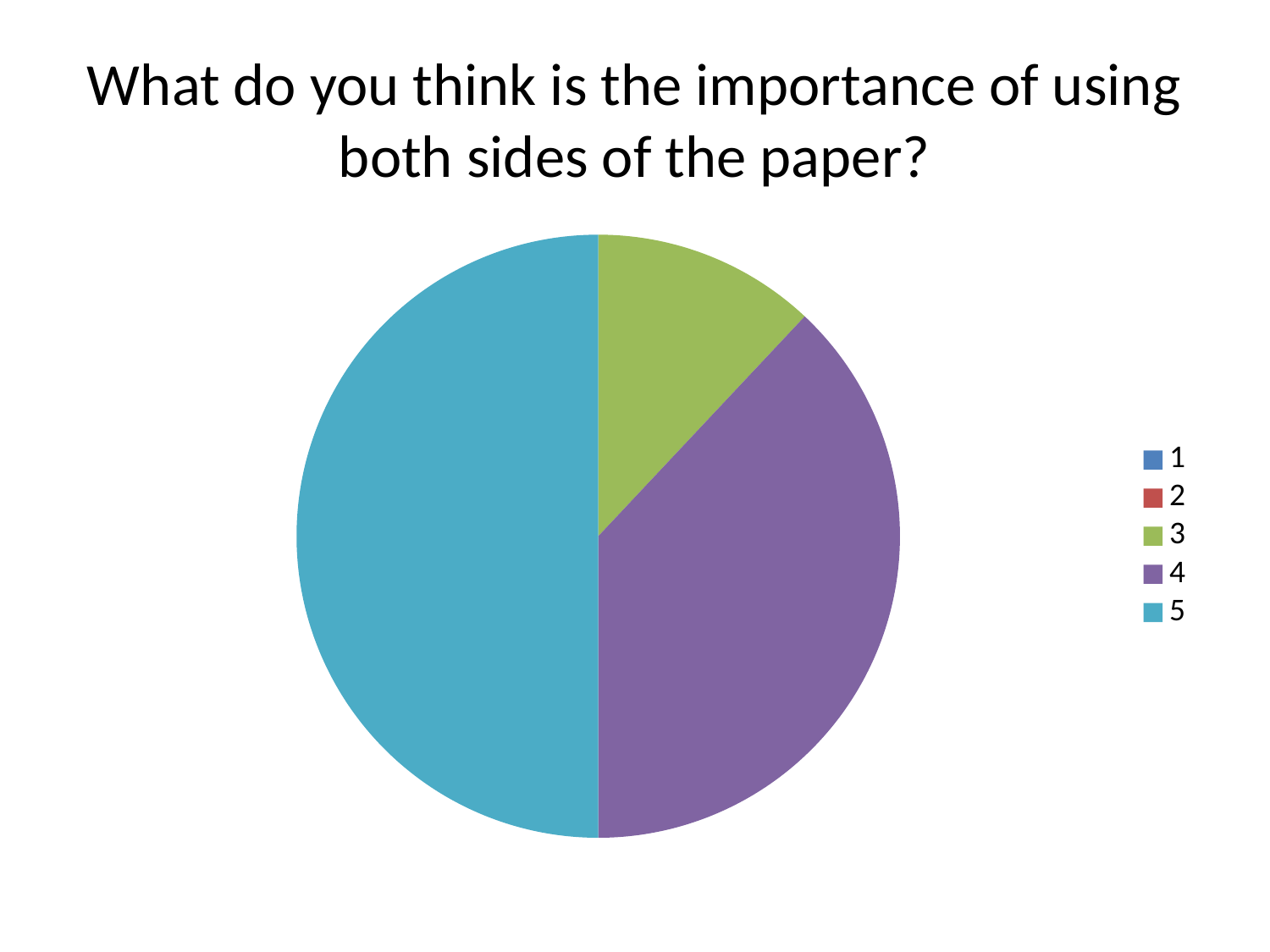

# What do you think is the importance of using both sides of the paper?

### Chart

| Category | Ventas |
|---|---|
| 1 | None |
| 2 | None |
| 3 | 6.0 |
| 4 | 19.0 |
| 5 | 25.0 |